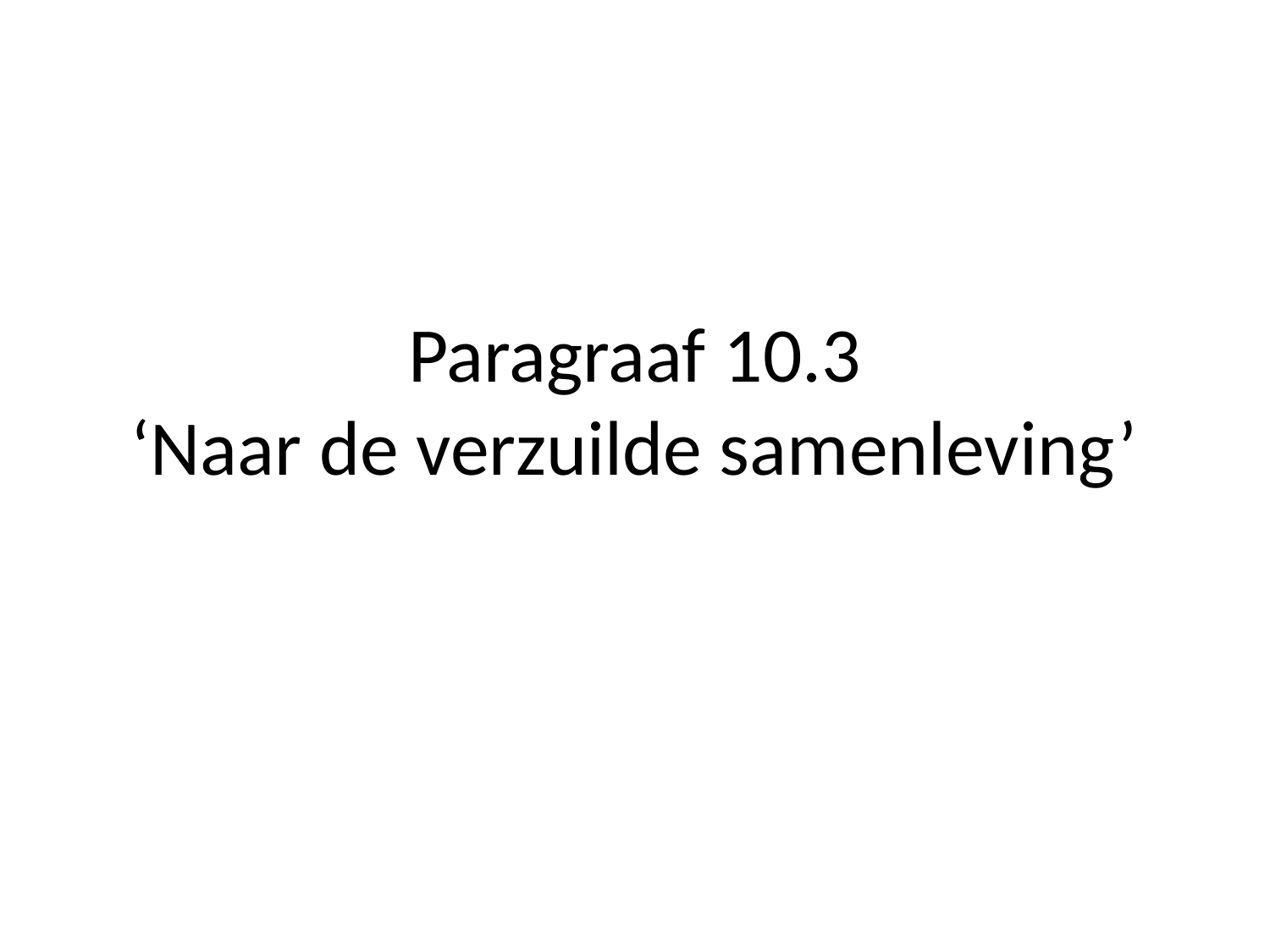

# Paragraaf 10.3 ‘Naar de verzuilde samenleving’